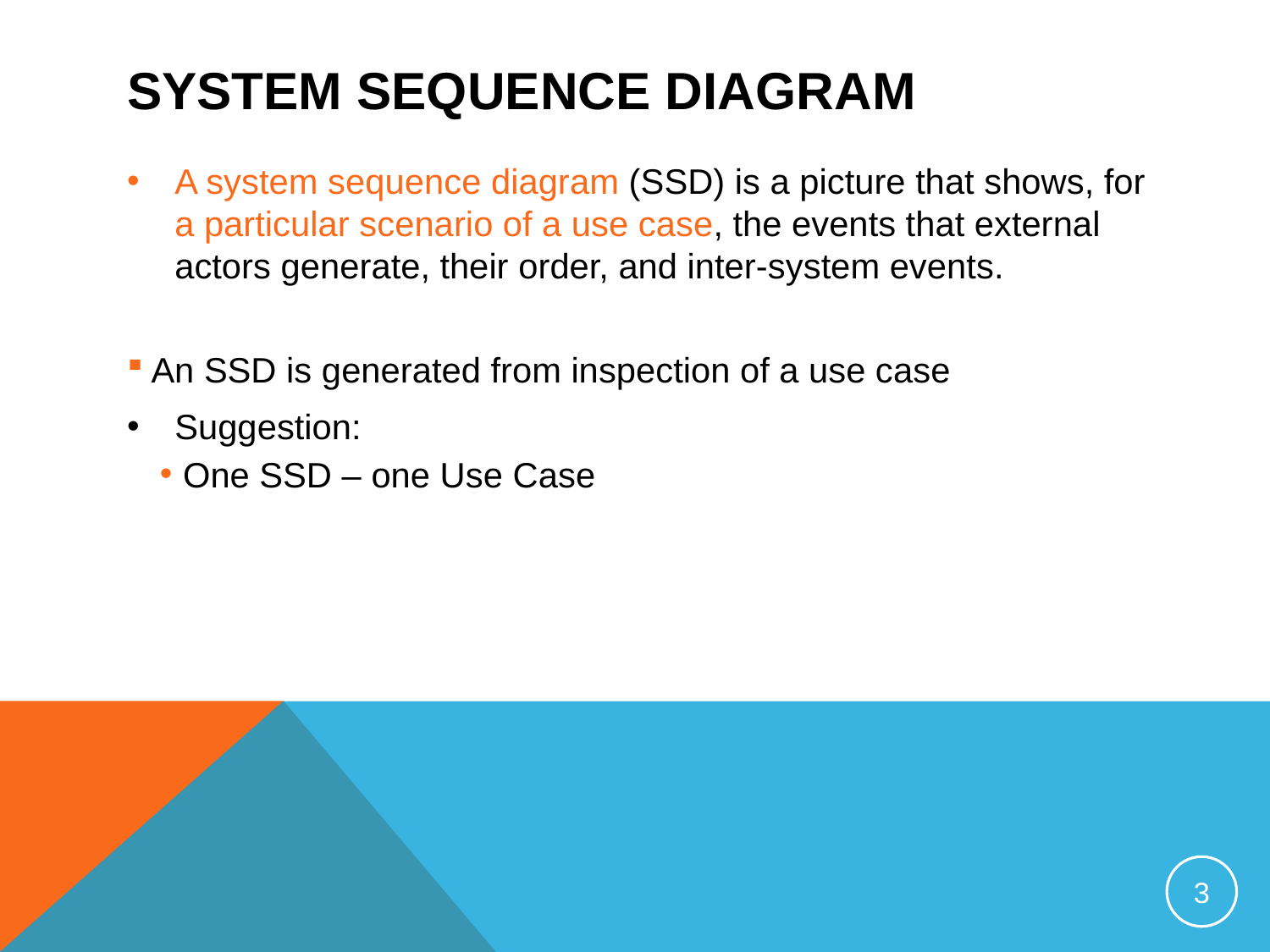

# System sequence diagram
A system sequence diagram (SSD) is a picture that shows, for a particular scenario of a use case, the events that external actors generate, their order, and inter-system events.

An SSD is generated from inspection of a use case
Suggestion:
One SSD – one Use Case
3